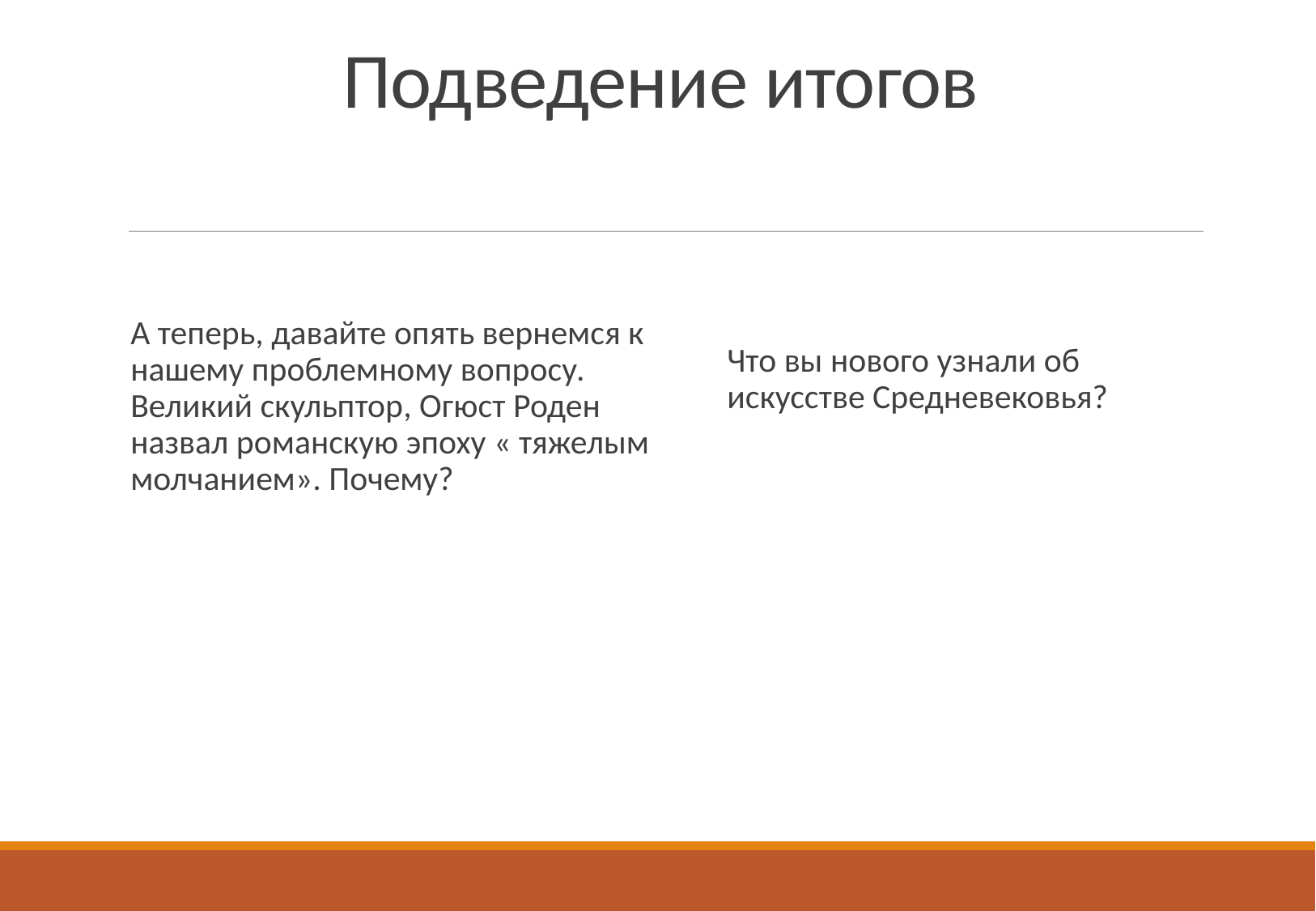

# Подведение итогов

Что вы нового узнали об искусстве Средневековья?

А теперь, давайте опять вернемся к нашему проблемному вопросу. Великий скульптор, Огюст Роден назвал романскую эпоху « тяжелым молчанием». Почему?